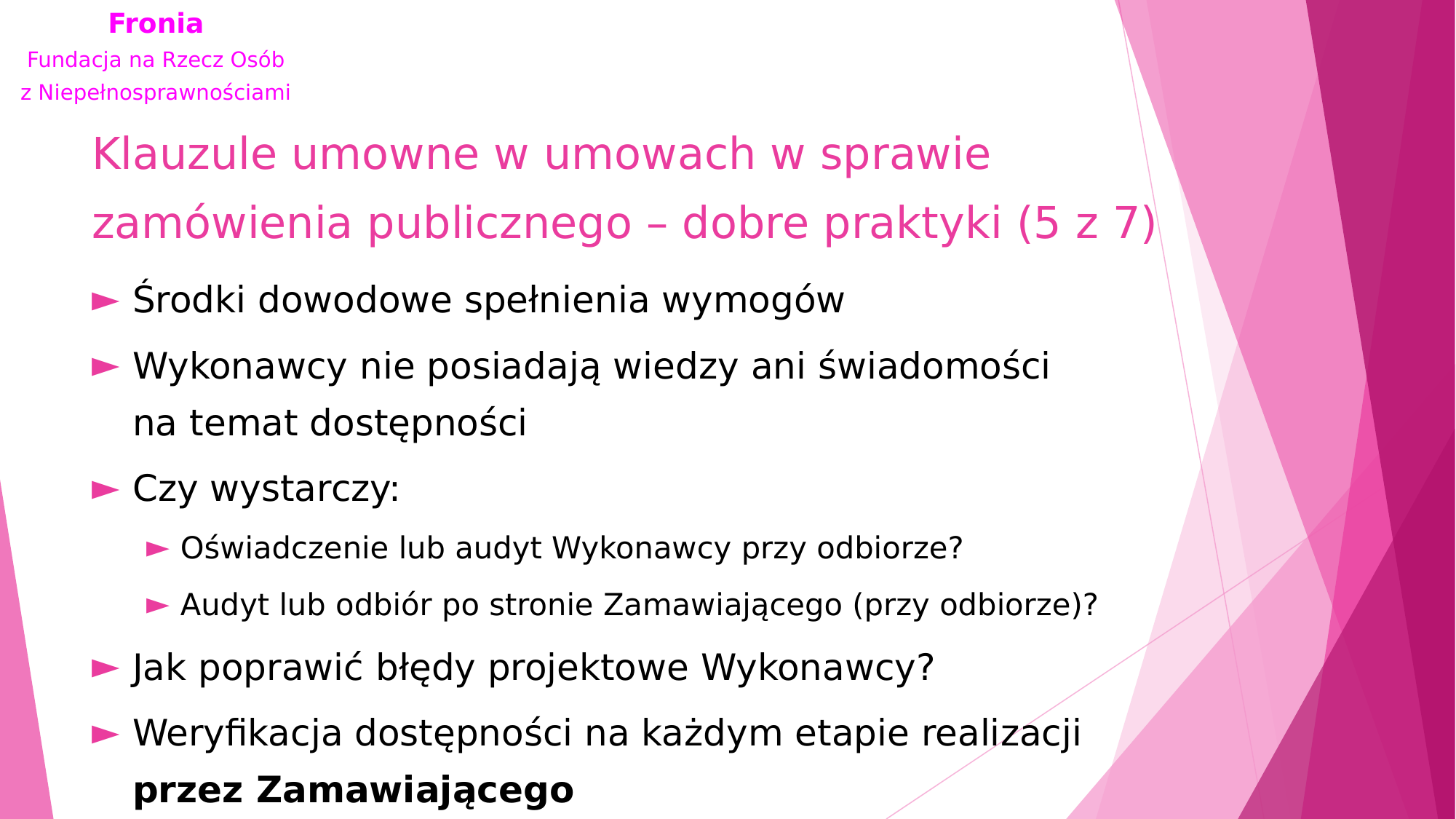

# Klauzule umowne w umowach w sprawie zamówienia publicznego – dobre praktyki (5 z 7)
Środki dowodowe spełnienia wymogów
Wykonawcy nie posiadają wiedzy ani świadomości na temat dostępności
Czy wystarczy:
Oświadczenie lub audyt Wykonawcy przy odbiorze?
Audyt lub odbiór po stronie Zamawiającego (przy odbiorze)?
Jak poprawić błędy projektowe Wykonawcy?
Weryfikacja dostępności na każdym etapie realizacji przez Zamawiającego